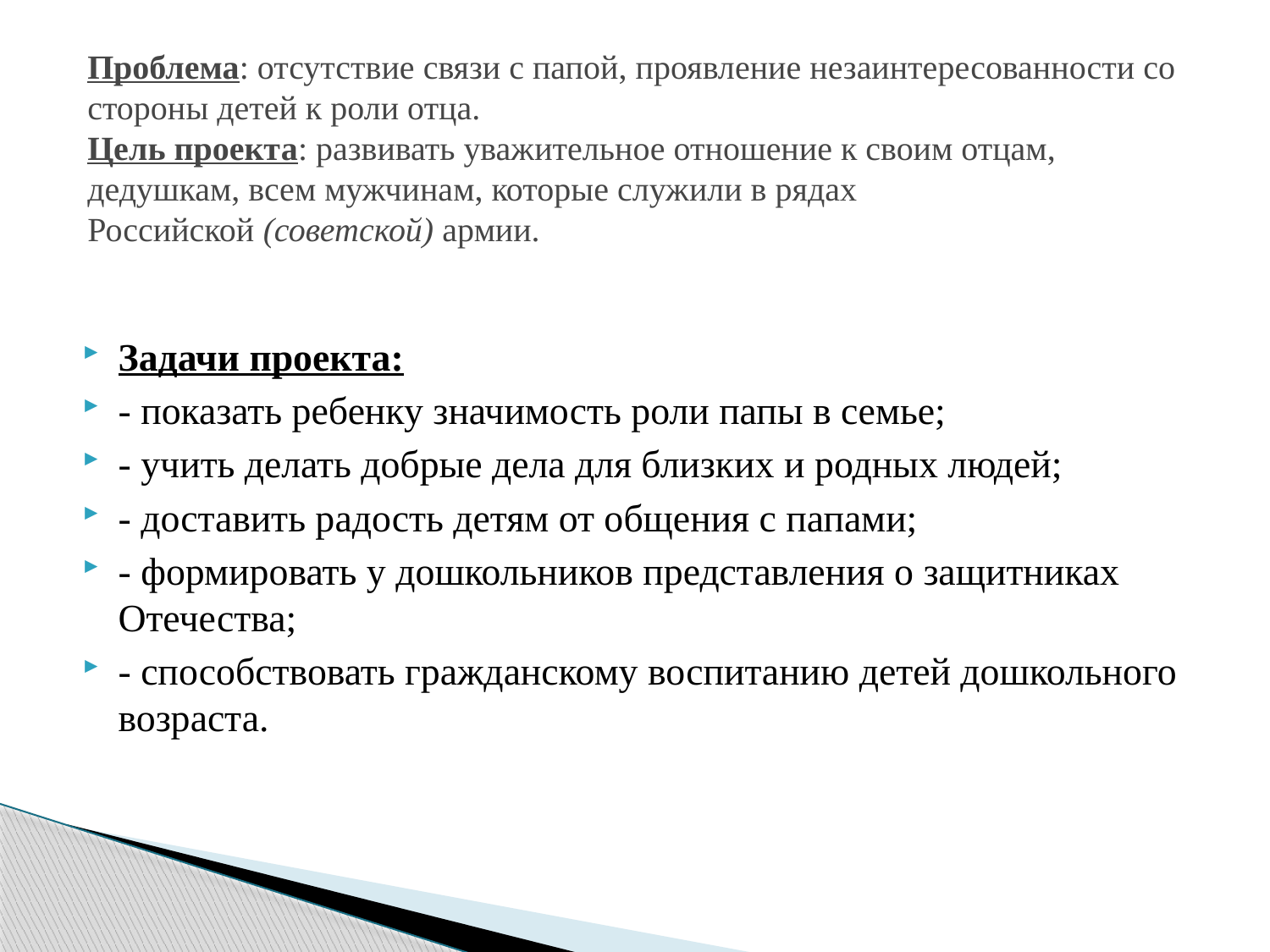

# Проблема: отсутствие связи с папой, проявление незаинтересованности со стороны детей к роли отца. Цель проекта: развивать уважительное отношение к своим отцам, дедушкам, всем мужчинам, которые служили в рядах Российской (советской) армии.
Задачи проекта:
- показать ребенку значимость роли папы в семье;
- учить делать добрые дела для близких и родных людей;
- доставить радость детям от общения с папами;
- формировать у дошкольников представления о защитниках Отечества;
- способствовать гражданскому воспитанию детей дошкольного возраста.